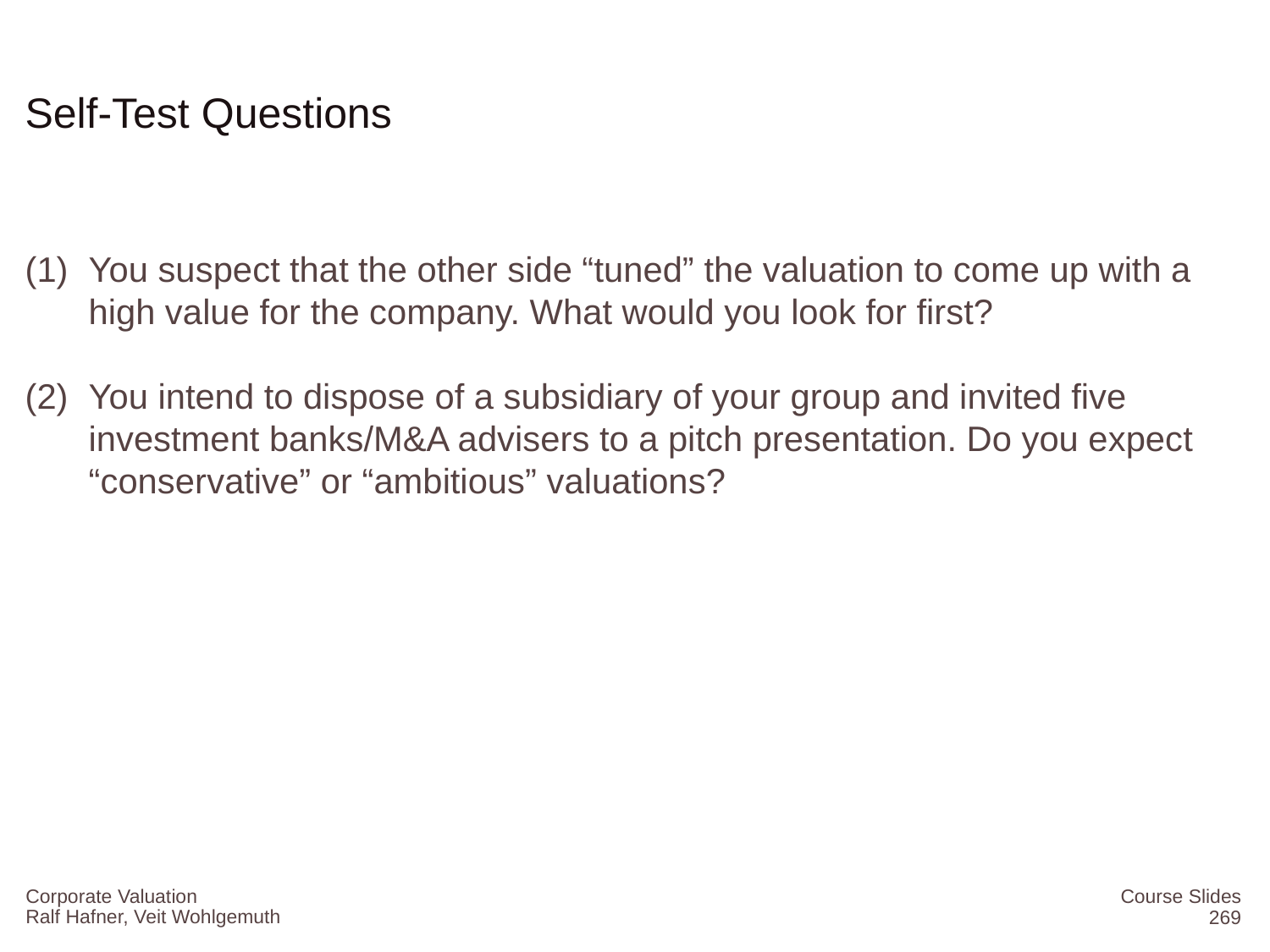

# Self-Test Questions
You suspect that the other side “tuned” the valuation to come up with a high value for the company. What would you look for first?

You intend to dispose of a subsidiary of your group and invited five investment banks/M&A advisers to a pitch presentation. Do you expect “conservative” or “ambitious” valuations?
Corporate Valuation
Course Slides
269